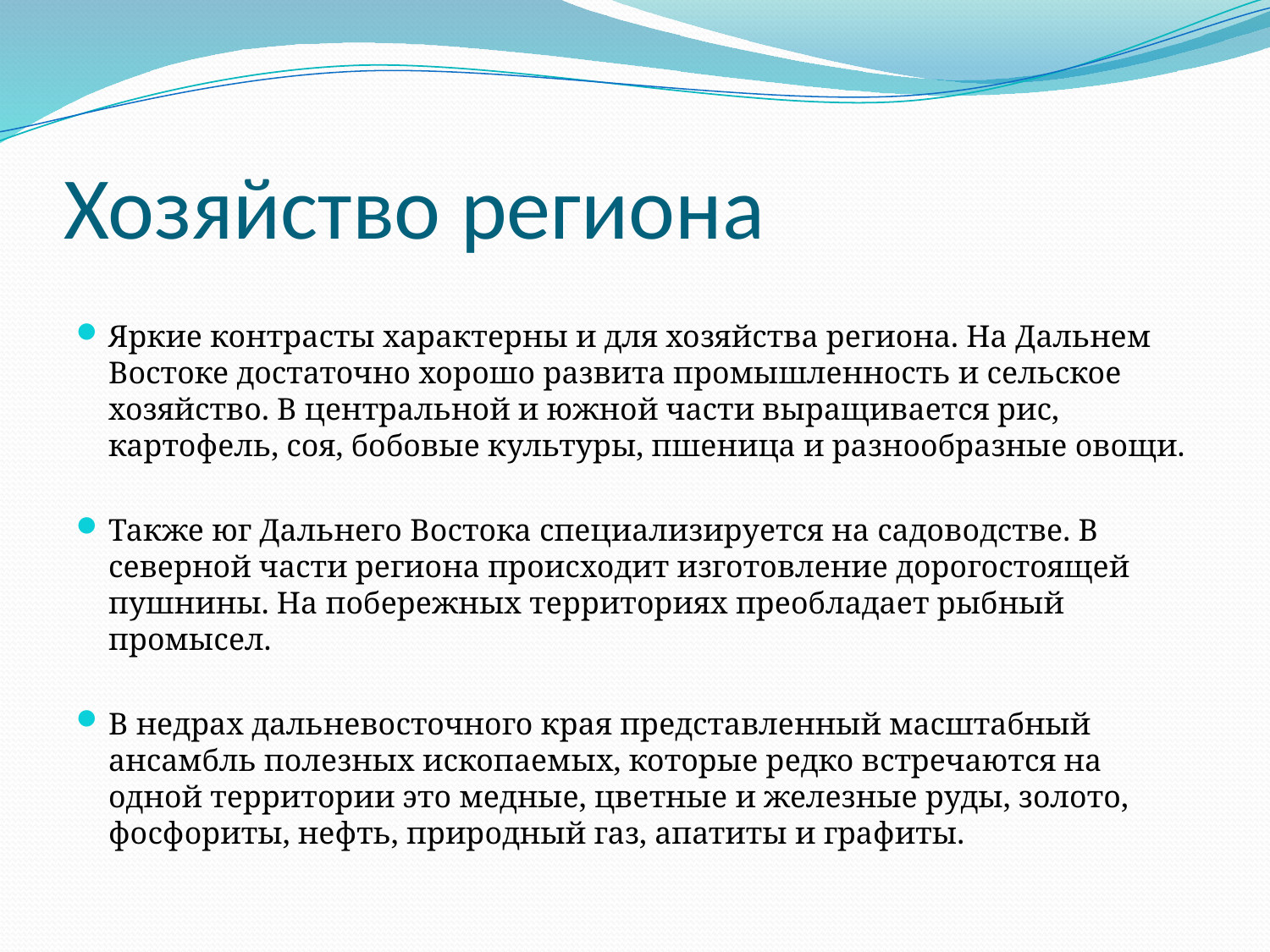

# Хозяйство региона

Яркие контрасты характерны и для хозяйства региона. На Дальнем Востоке достаточно хорошо развита промышленность и сельское хозяйство. В центральной и южной части выращивается рис, картофель, соя, бобовые культуры, пшеница и разнообразные овощи.

Также юг Дальнего Востока специализируется на садоводстве. В северной части региона происходит изготовление дорогостоящей пушнины. На побережных территориях преобладает рыбный промысел.

В недрах дальневосточного края представленный масштабный ансамбль полезных ископаемых, которые редко встречаются на одной территории это медные, цветные и железные руды, золото, фосфориты, нефть, природный газ, апатиты и графиты.